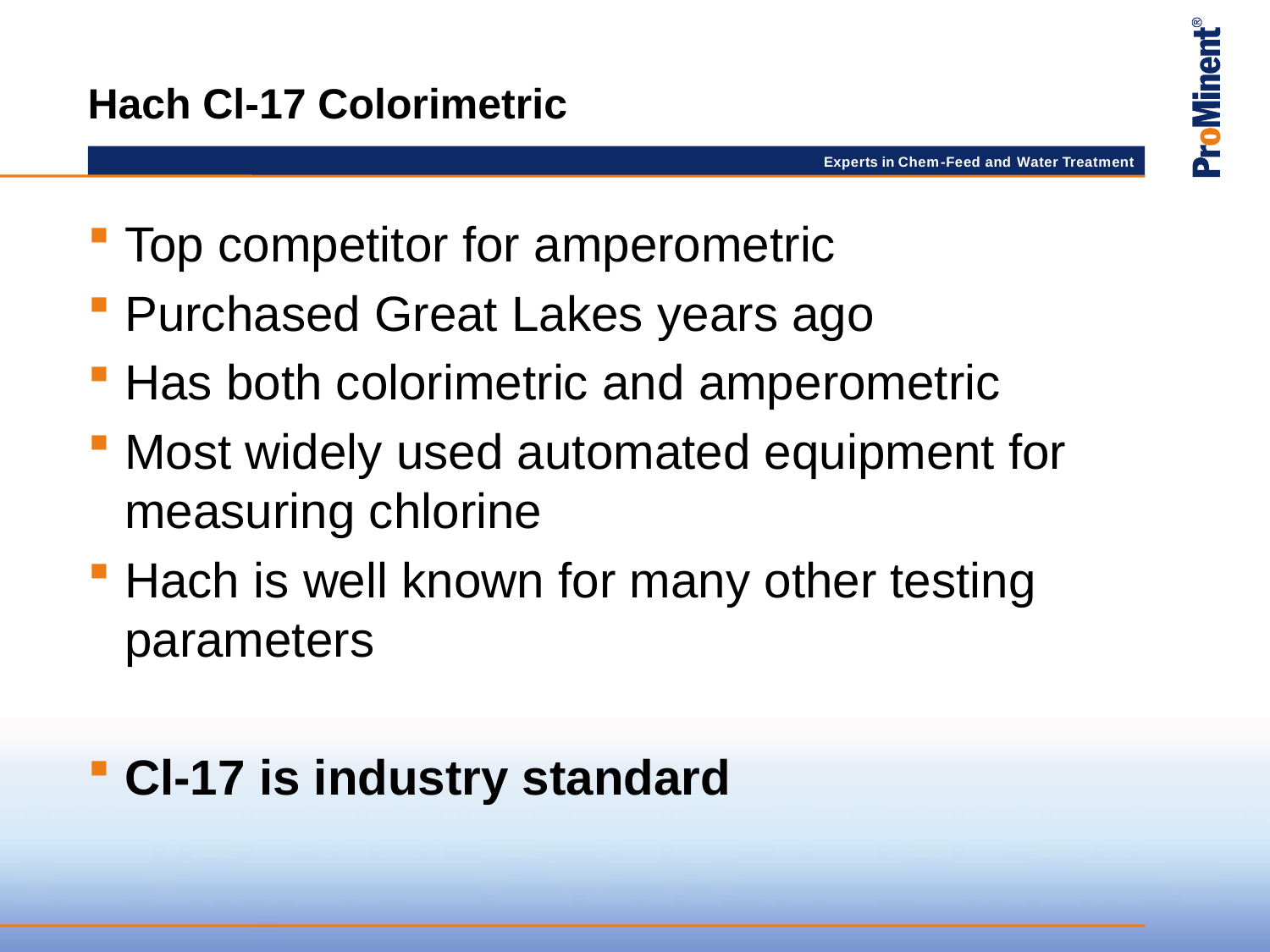

# Hach Cl-17 Colorimetric
Top competitor for amperometric
Purchased Great Lakes years ago
Has both colorimetric and amperometric
Most widely used automated equipment for measuring chlorine
Hach is well known for many other testing parameters

Cl-17 is industry standard